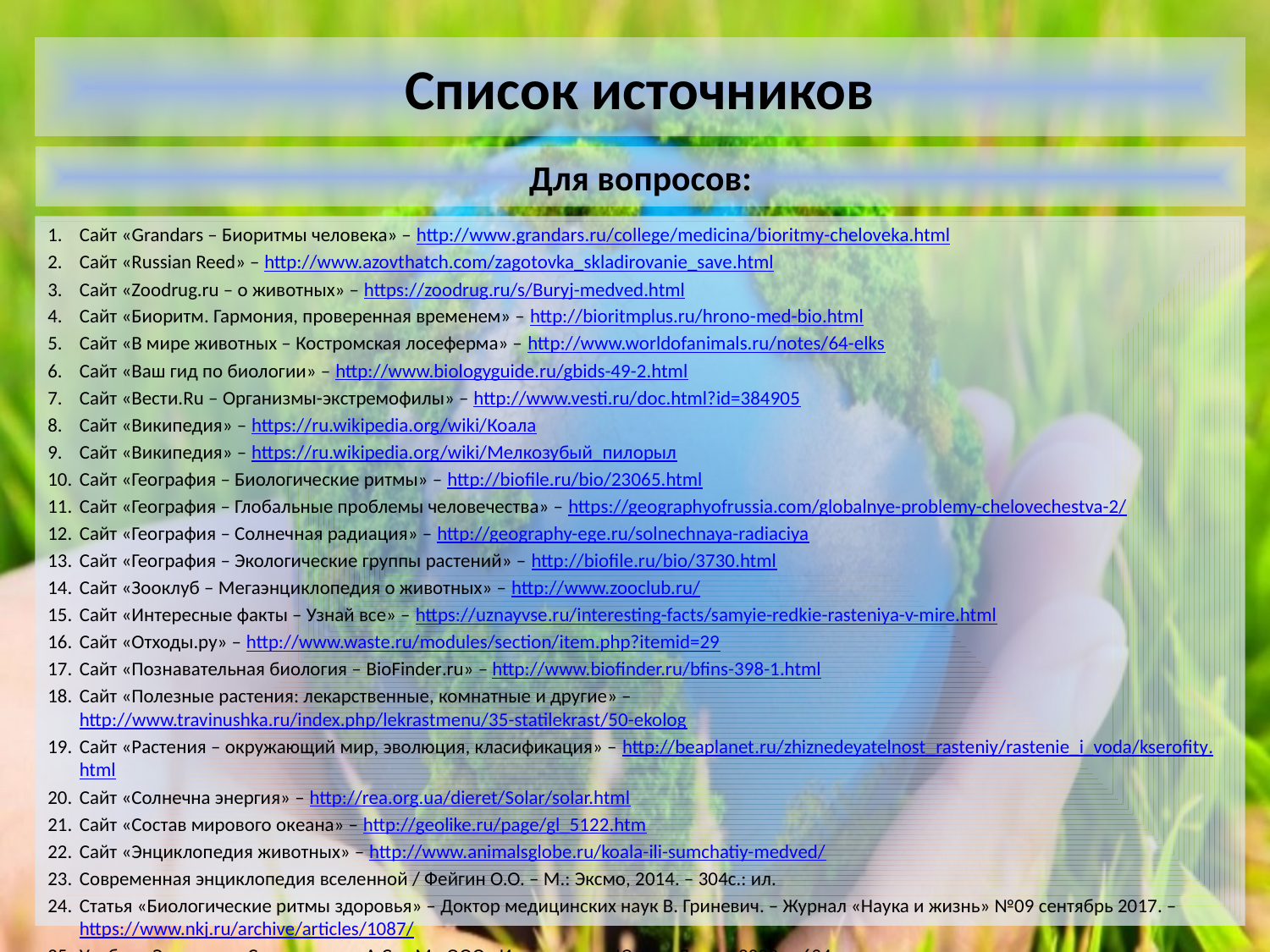

# Список источников
Для вопросов:
Сайт «Grandars – Биоритмы человека» – http://www.grandars.ru/college/medicina/bioritmy-cheloveka.html
Сайт «Russian Reed» – http://www.azovthatch.com/zagotovka_skladirovanie_save.html
Сайт «Zoodrug.ru – о животных» – https://zoodrug.ru/s/Buryj-medved.html
Сайт «Биоритм. Гармония, проверенная временем» – http://bioritmplus.ru/hrono-med-bio.html
Сайт «В мире животных – Костромская лосеферма» – http://www.worldofanimals.ru/notes/64-elks
Сайт «Ваш гид по биологии» – http://www.biologyguide.ru/gbids-49-2.html
Сайт «Вести.Ru – Организмы-экстремофилы» – http://www.vesti.ru/doc.html?id=384905
Сайт «Википедия» – https://ru.wikipedia.org/wiki/Коала
Сайт «Википедия» – https://ru.wikipedia.org/wiki/Мелкозубый_пилорыл
Сайт «География – Биологические ритмы» – http://biofile.ru/bio/23065.html
Сайт «География – Глобальные проблемы человечества» – https://geographyofrussia.com/globalnye-problemy-chelovechestva-2/
Сайт «География – Солнечная радиация» – http://geography-ege.ru/solnechnaya-radiaciya
Сайт «География – Экологические группы растений» – http://biofile.ru/bio/3730.html
Сайт «Зооклуб – Мегаэнциклопедия о животных» – http://www.zooclub.ru/
Сайт «Интересные факты – Узнай все» – https://uznayvse.ru/interesting-facts/samyie-redkie-rasteniya-v-mire.html
Сайт «Отходы.ру» – http://www.waste.ru/modules/section/item.php?itemid=29
Сайт «Познавательная биология – BioFinder.ru» – http://www.biofinder.ru/bfins-398-1.html
Сайт «Полезные растения: лекарственные, комнатные и другие» – http://www.travinushka.ru/index.php/lekrastmenu/35-statilekrast/50-ekolog
Сайт «Растения – окружающий мир, эволюция, класификация» – http://beaplanet.ru/zhiznedeyatelnost_rasteniy/rastenie_i_voda/kserofity.html
Сайт «Солнечна энергия» – http://rea.org.ua/dieret/Solar/solar.html
Сайт «Состав мирового океана» – http://geolike.ru/page/gl_5122.htm
Сайт «Энциклопедия животных» – http://www.animalsglobe.ru/koala-ili-sumchatiy-medved/
Современная энциклопедия вселенной / Фейгин О.О. – М.: Эксмо, 2014. – 304с.: ил.
Статья «Биологические ритмы здоровья» – Доктор медицинских наук В. Гриневич. – Журнал «Наука и жизнь» №09 сентябрь 2017. – https://www.nkj.ru/archive/articles/1087/
Учебник Экология – Степановских А.С. – М.: ООО «Издательство Юнити-Дана», 2003. – 634с.